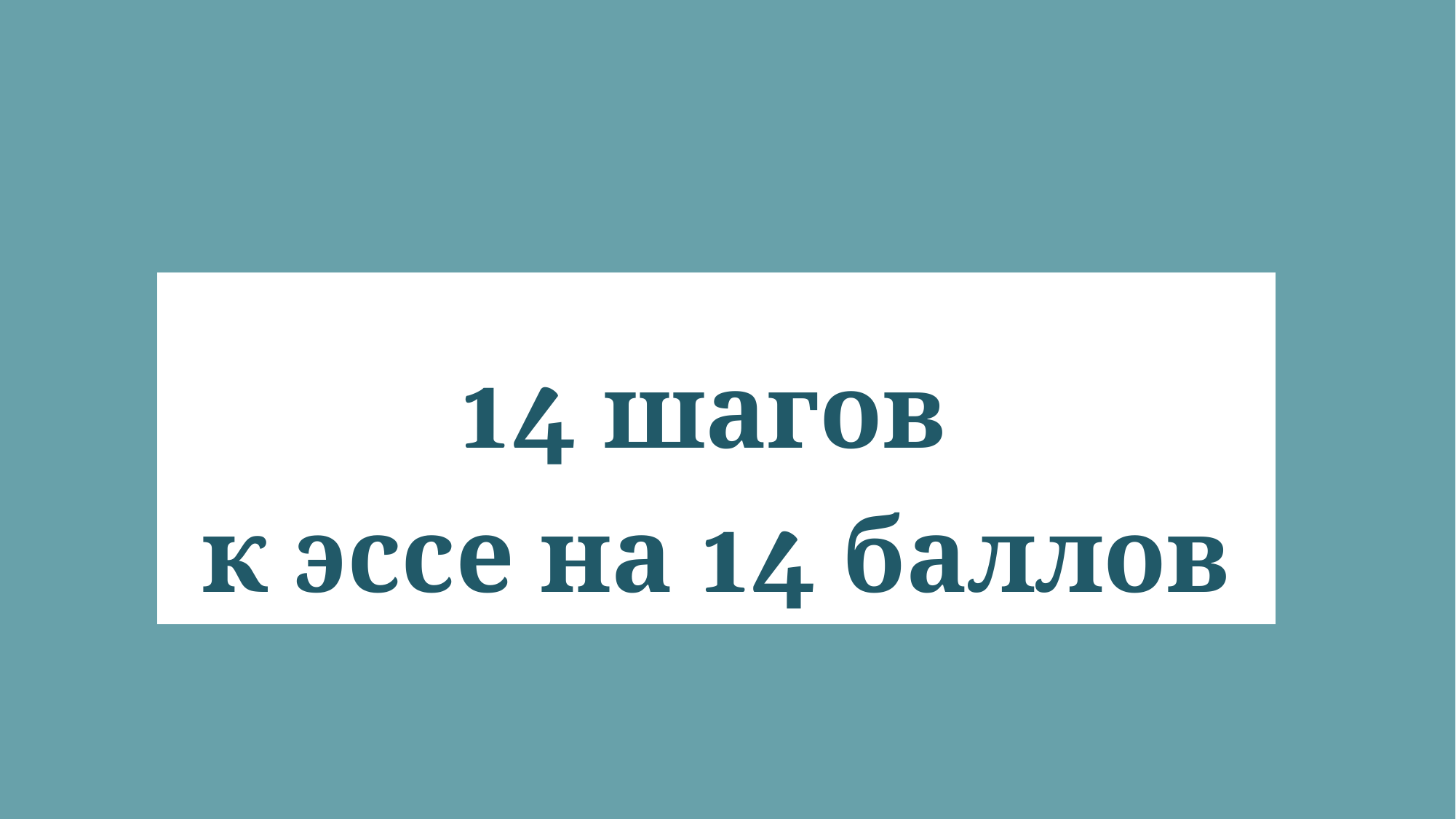

14 шагов
к эссе на 14 баллов